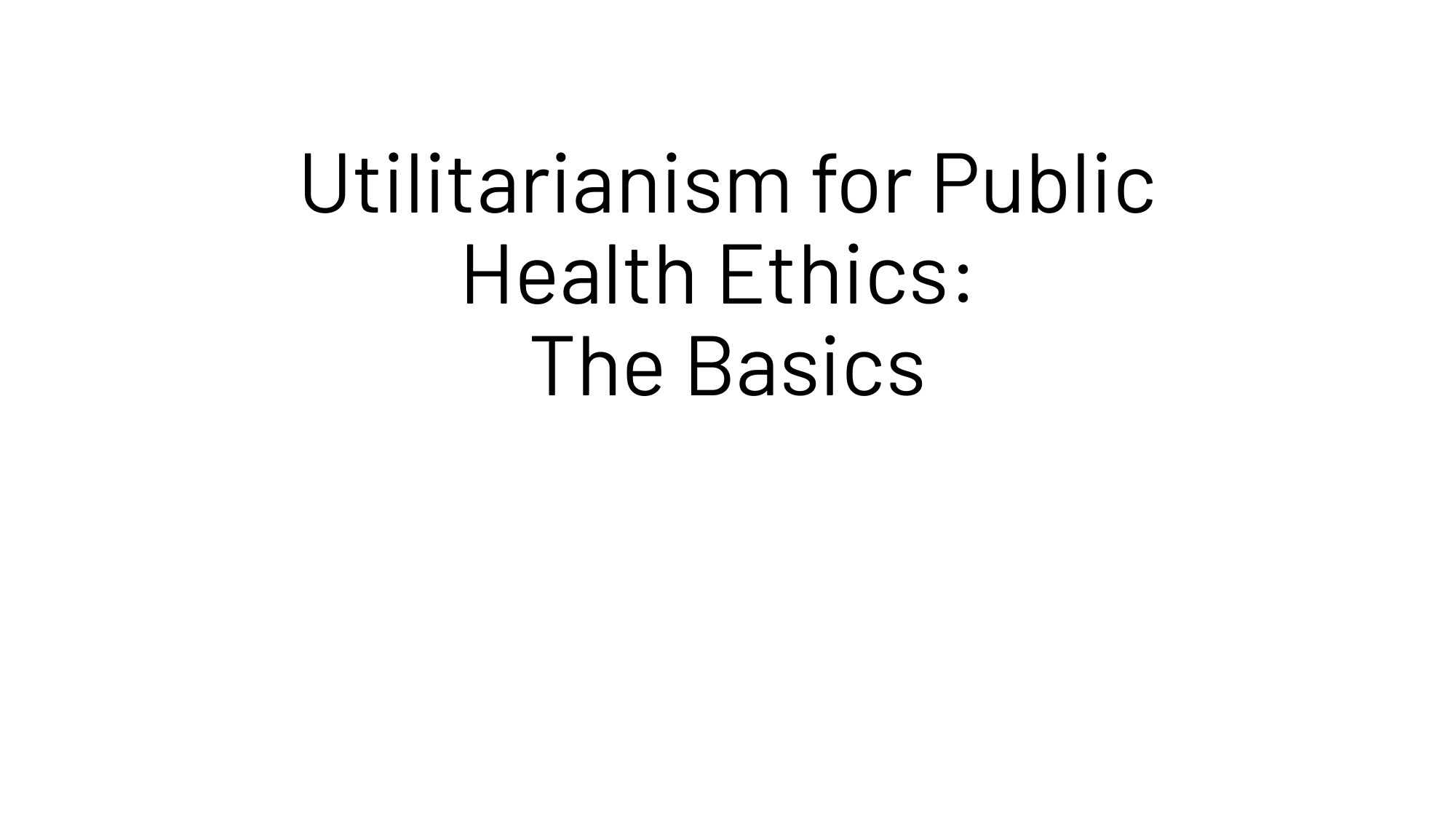

# Utilitarianism for Public Health Ethics: The Basics